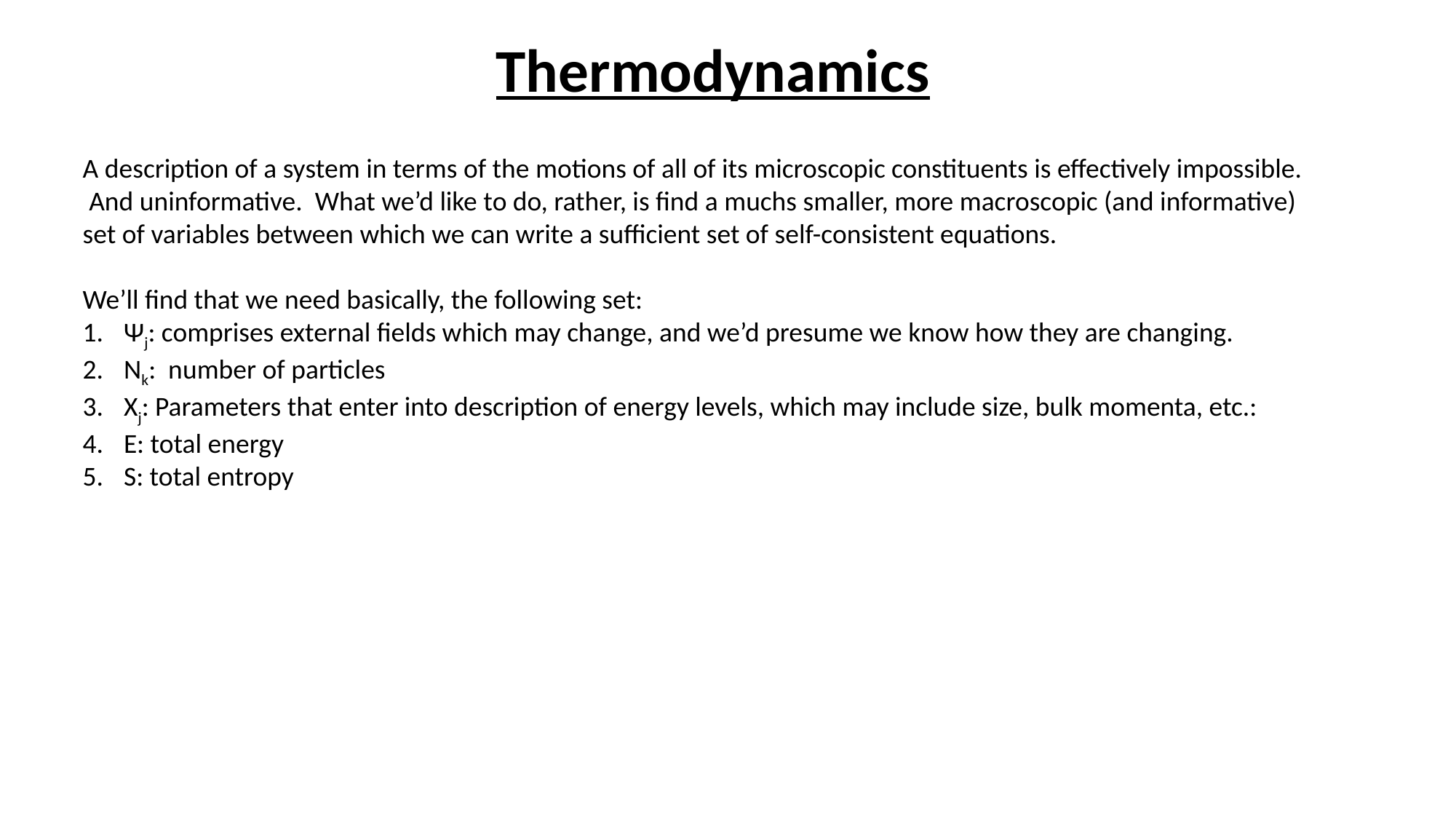

# Thermodynamics
A description of a system in terms of the motions of all of its microscopic constituents is effectively impossible.  And uninformative.  What we’d like to do, rather, is find a muchs smaller, more macroscopic (and informative) set of variables between which we can write a sufficient set of self-consistent equations.

We’ll find that we need basically, the following set:
Ψj: comprises external fields which may change, and we’d presume we know how they are changing.
Nk:  number of particles
Χj: Parameters that enter into description of energy levels, which may include size, bulk momenta, etc.:
E: total energy
S: total entropy